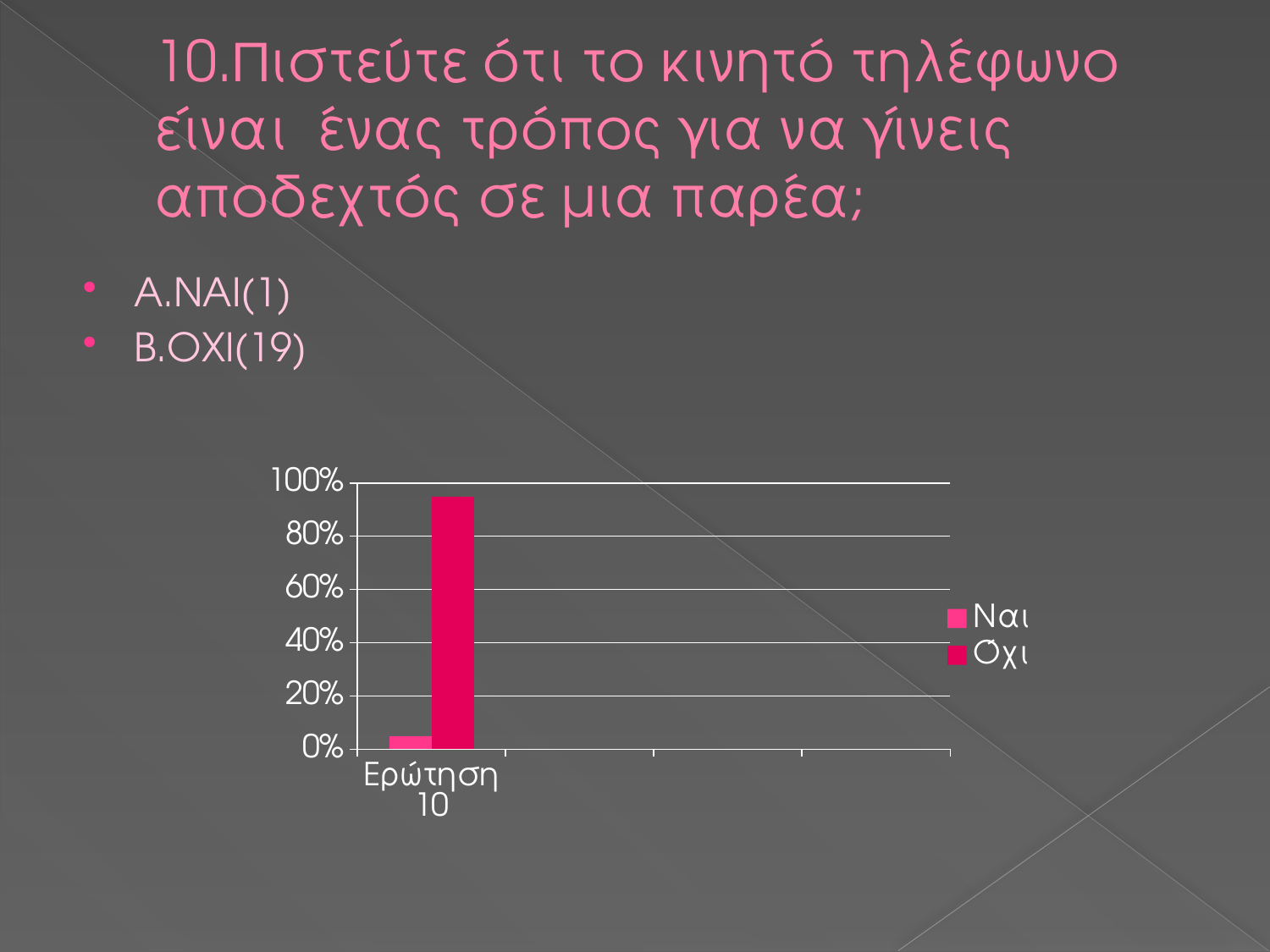

# 10.Πιστεύτε ότι το κινητό τηλέφωνο είναι  ένας τρόπος για να γίνεις αποδεχτός σε μια παρέα;
Α.ΝΑΙ(1)
Β.ΟΧΙ(19)

### Chart

| Category | Ναι | Όχι |
|---|---|---|
| Ερώτηση 10 | 0.05 | 0.9500000000000002 |